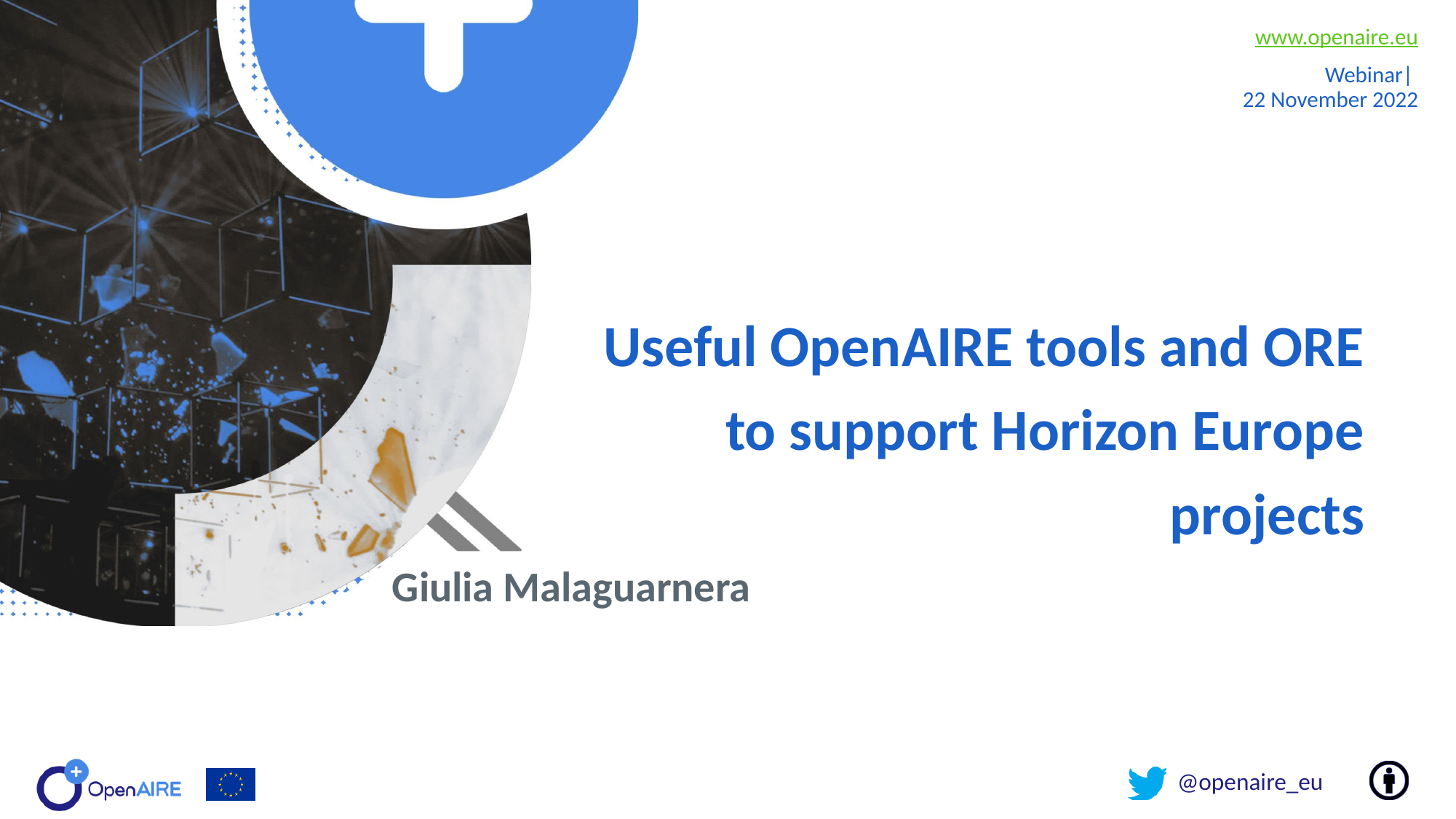

www.openaire.eu
Webinar|
22 November 2022

Useful OpenAIRE tools and ORE to support Horizon Europe projects
Giulia Malaguarnera